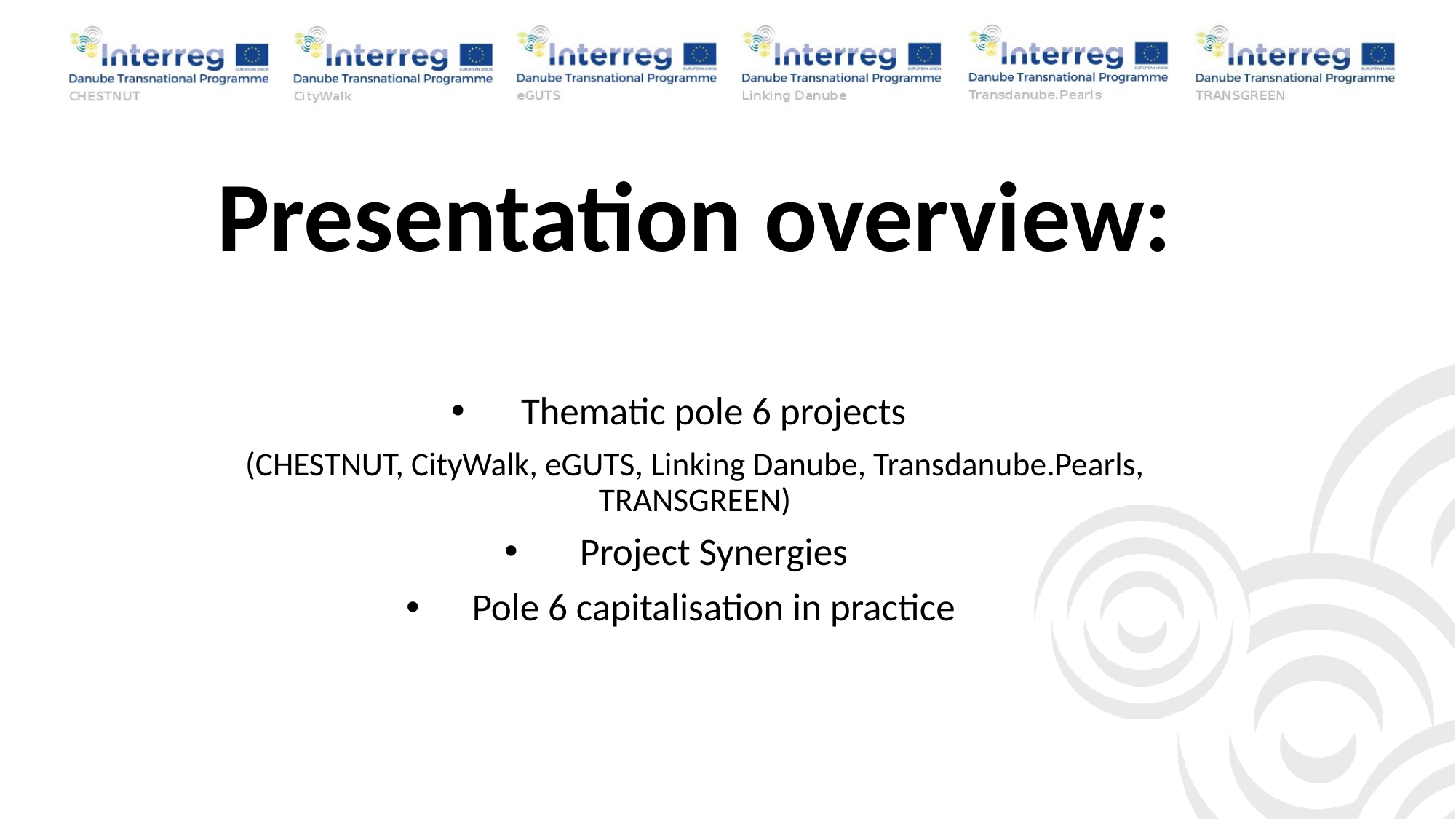

Presentation overview:

Thematic pole 6 projects
(CHESTNUT, CityWalk, eGUTS, Linking Danube, Transdanube.Pearls, TRANSGREEN)
Project Synergies
Pole 6 capitalisation in practice